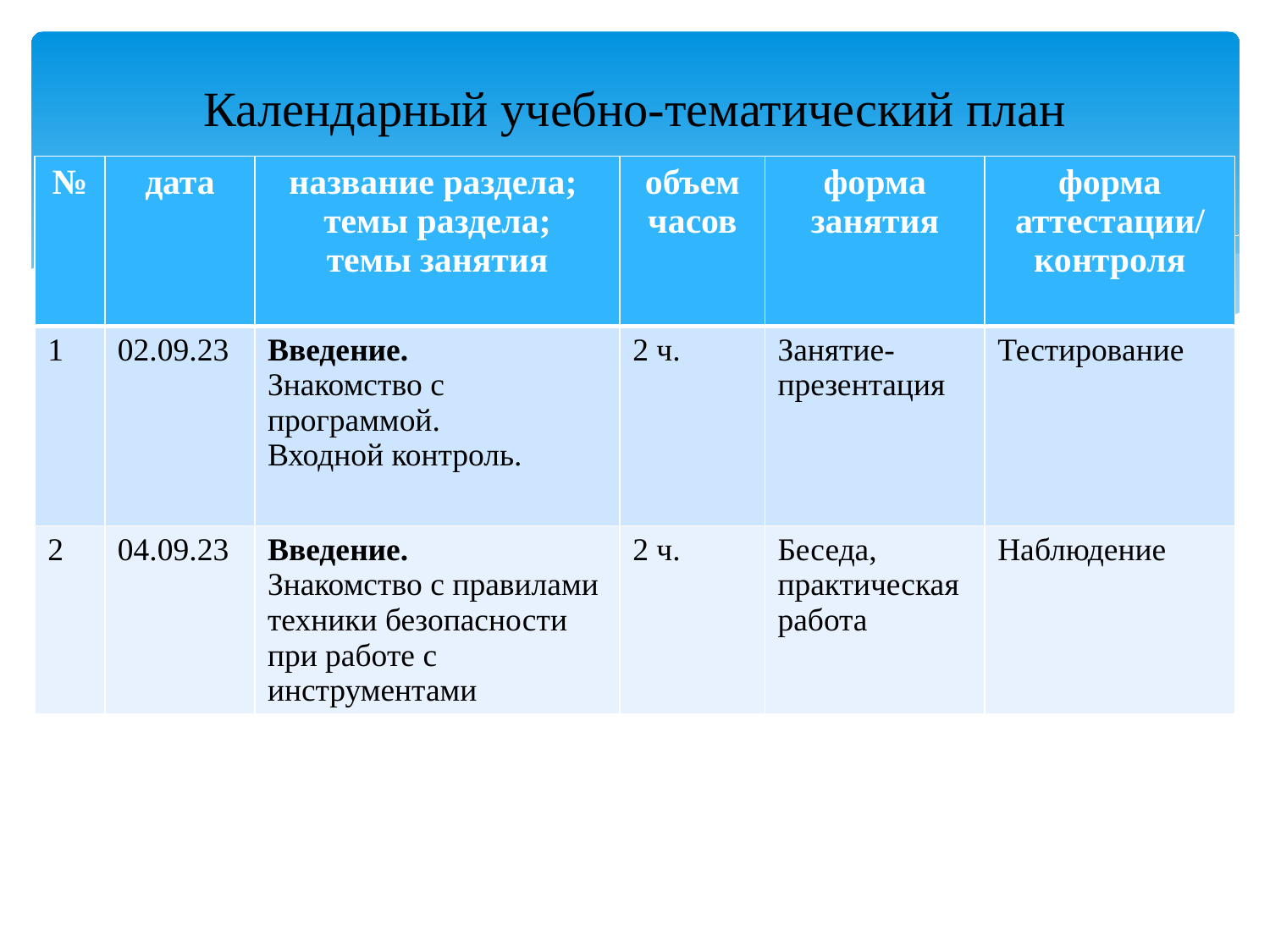

# Календарный учебно-тематический план
| № | дата | название раздела; темы раздела; темы занятия | объем часов | форма занятия | форма аттестации/ контроля |
| --- | --- | --- | --- | --- | --- |
| 1 | 02.09.23 | Введение. Знакомство с программой. Входной контроль. | 2 ч. | Занятие-презентация | Тестирование |
| 2 | 04.09.23 | Введение. Знакомство с правилами техники безопасности при работе с инструментами | 2 ч. | Беседа, практическая работа | Наблюдение |